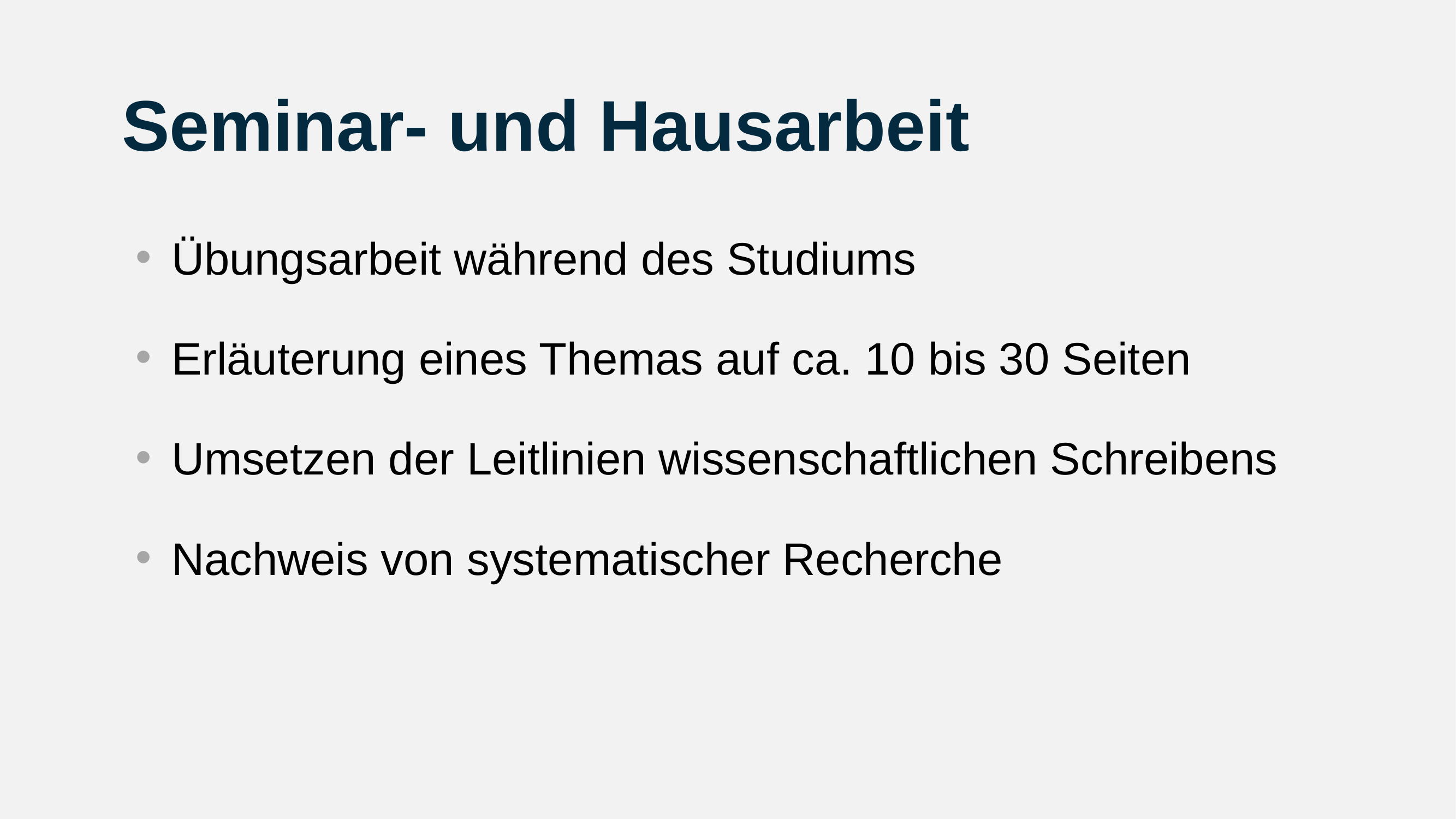

# Seminar- und Hausarbeit
Übungsarbeit während des Studiums
Erläuterung eines Themas auf ca. 10 bis 30 Seiten
Umsetzen der Leitlinien wissenschaftlichen Schreibens
Nachweis von systematischer Recherche